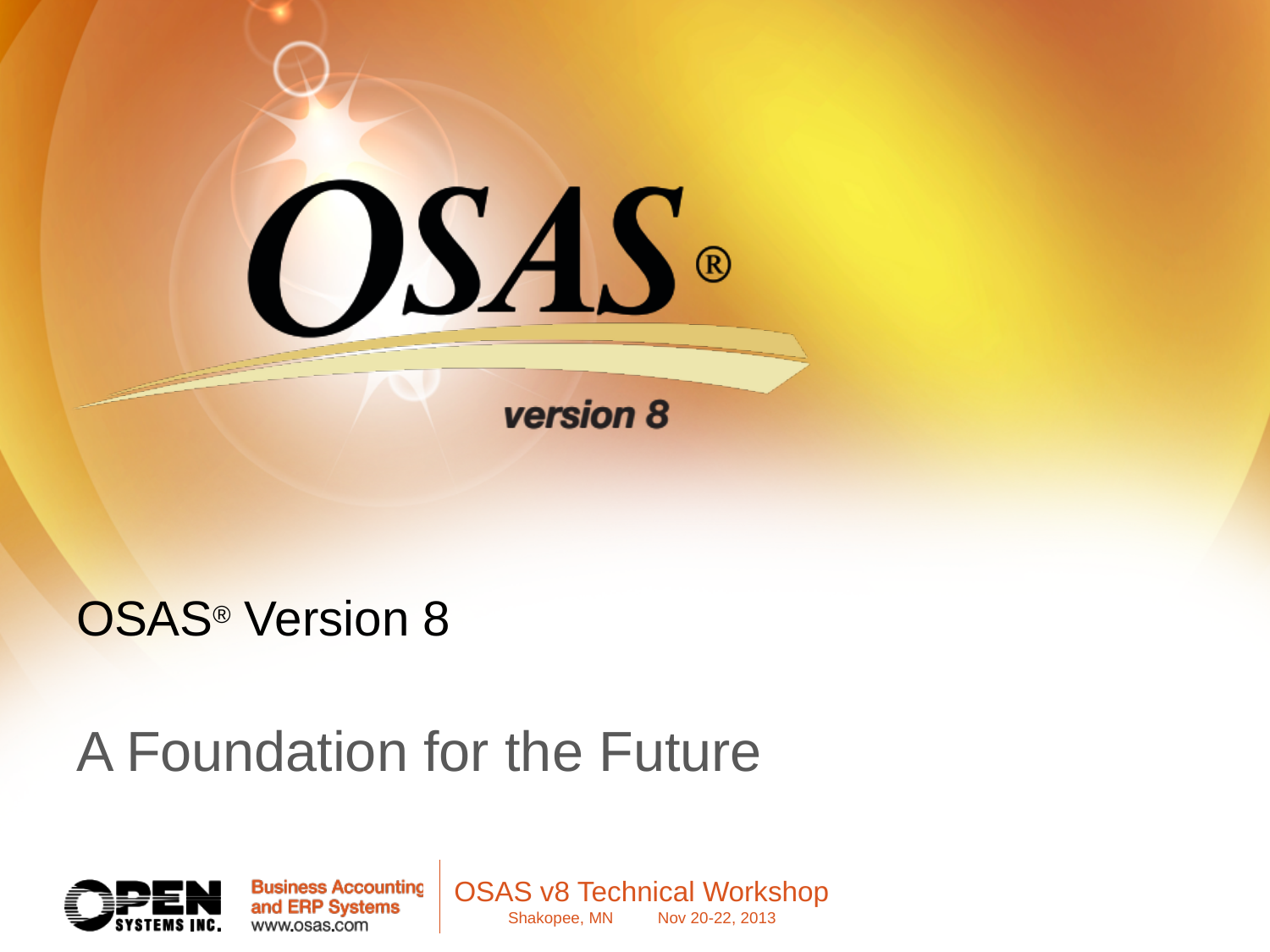

# OSAS® Version 8
A Foundation for the Future